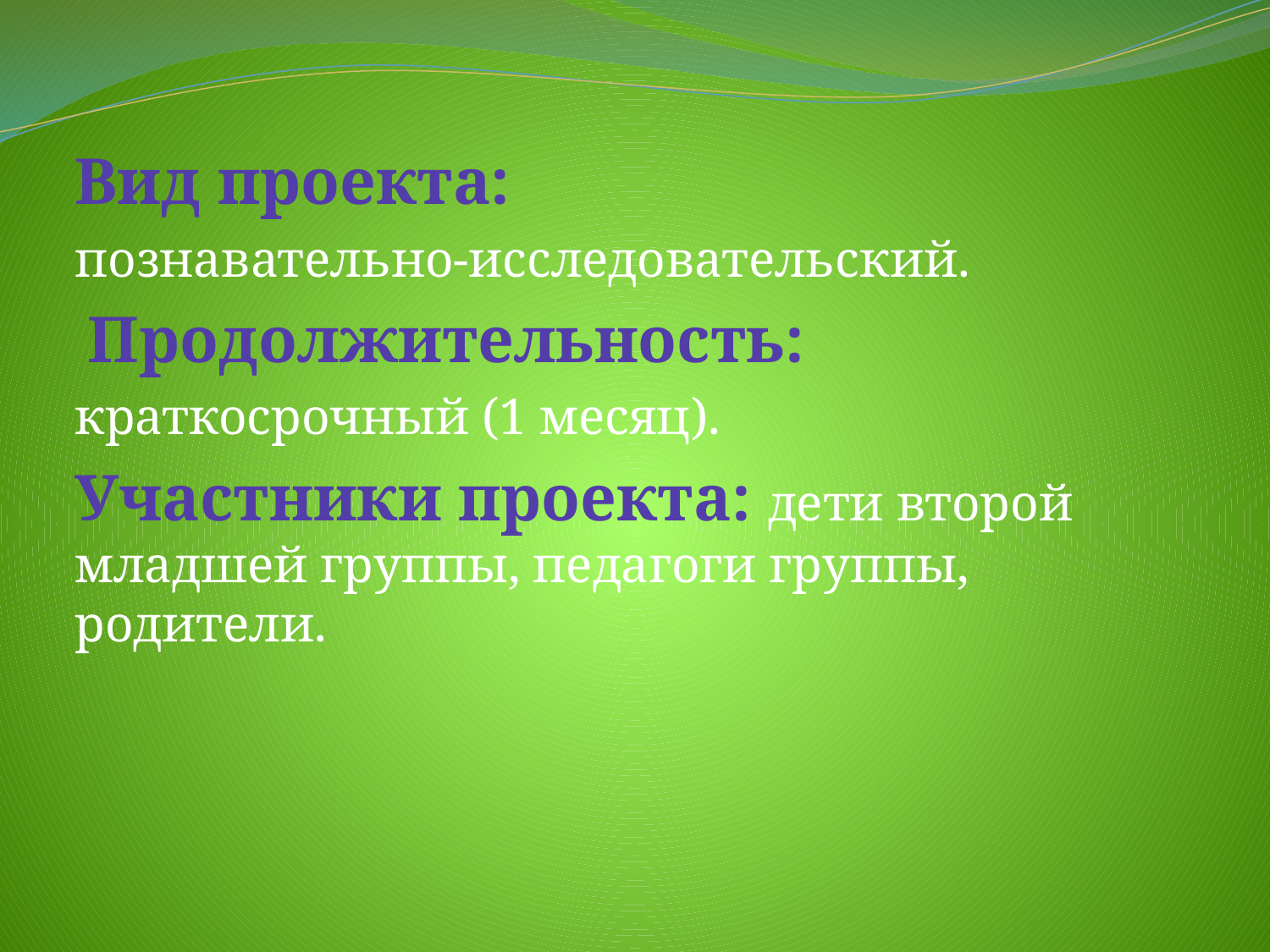

Вид проекта:
познавательно-исследовательский.
 Продолжительность:
краткосрочный (1 месяц).
Участники проекта: дети второй младшей группы, педагоги группы, родители.

#